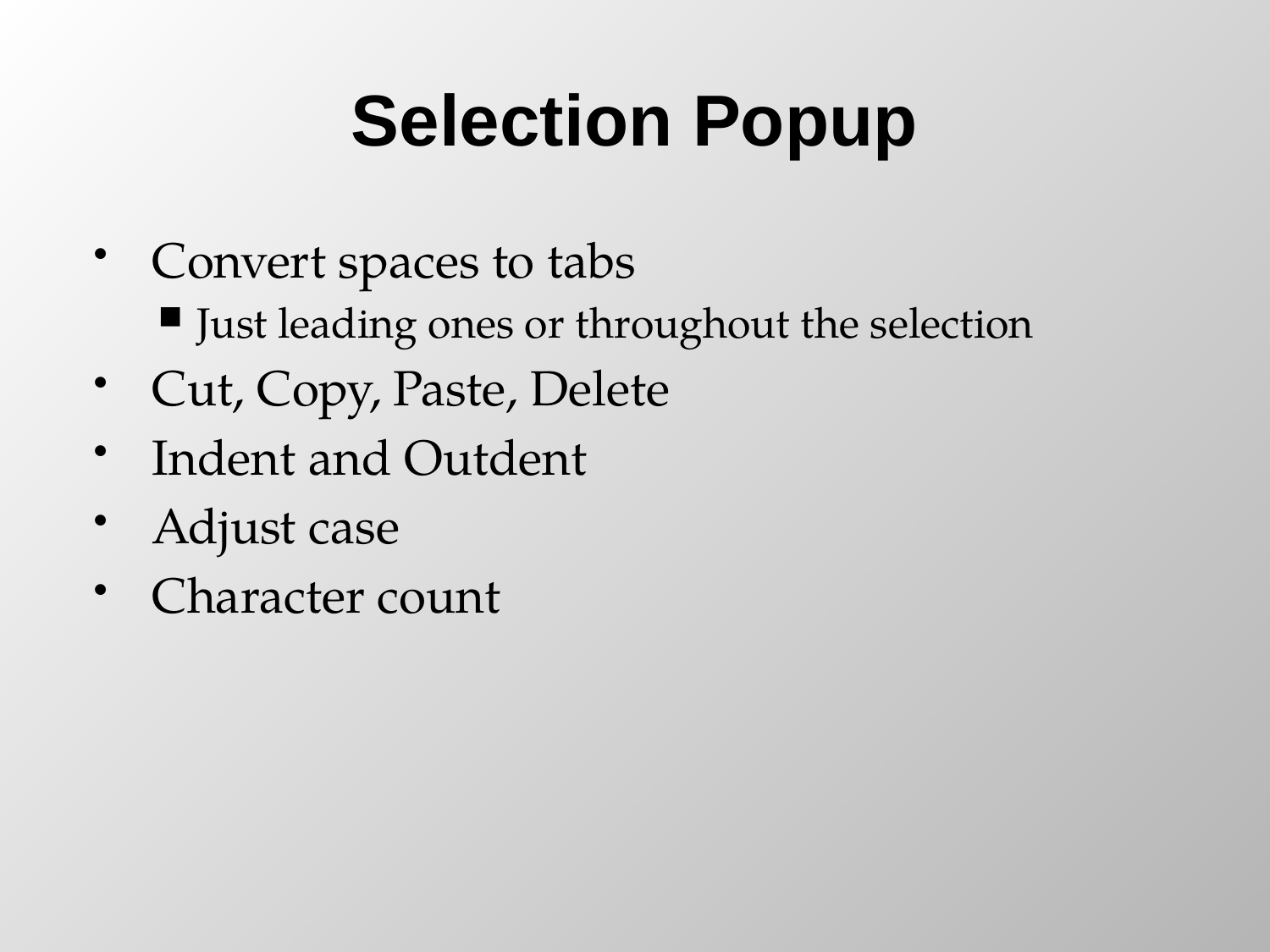

# Selection Popup
Convert spaces to tabs
Just leading ones or throughout the selection
Cut, Copy, Paste, Delete
Indent and Outdent
Adjust case
Character count